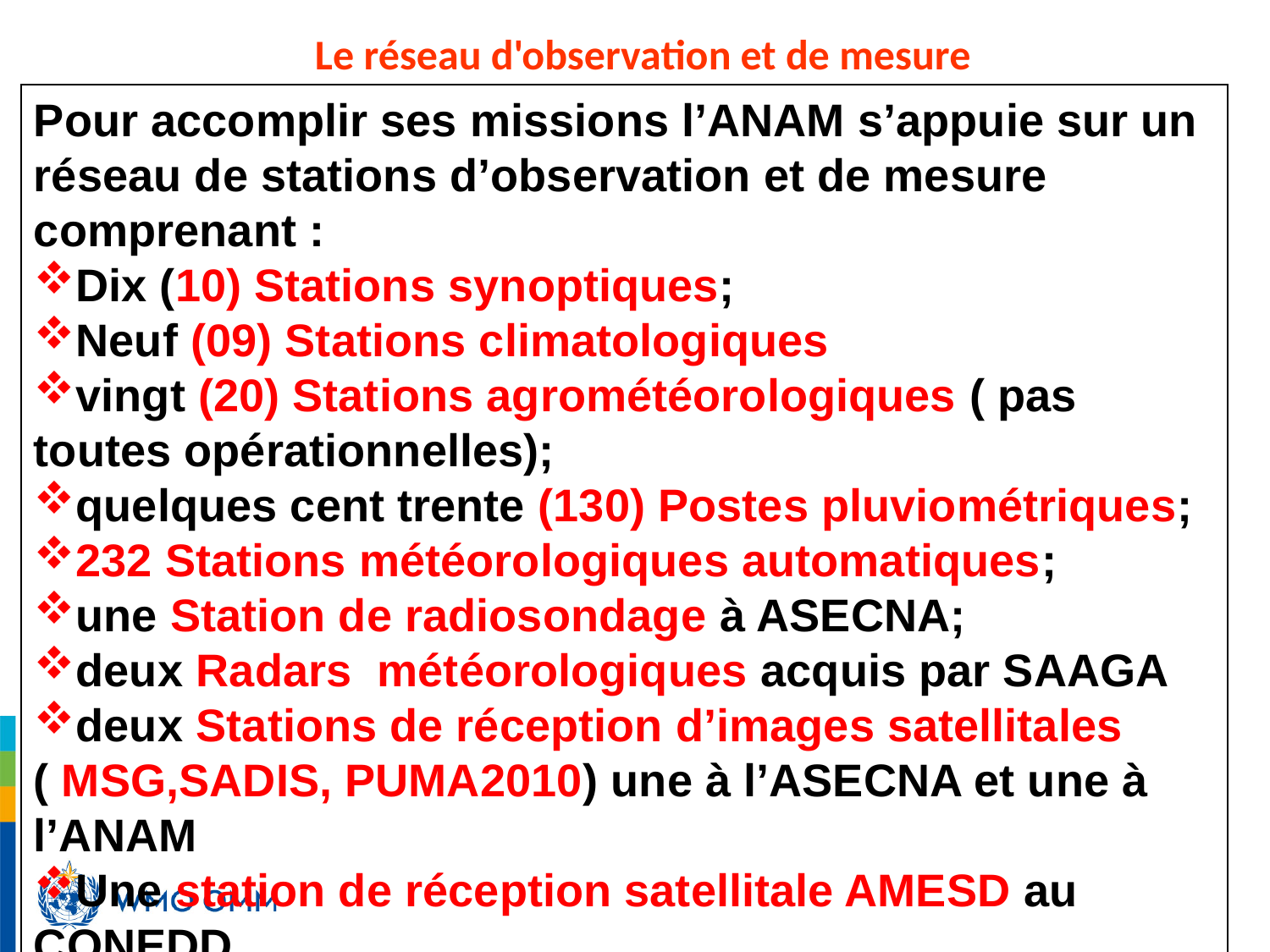

Le réseau d'observation et de mesure

Pour accomplir ses missions l’ANAM s’appuie sur un réseau de stations d’observation et de mesure  comprenant :
Dix (10) Stations synoptiques;
Neuf (09) Stations climatologiques
vingt (20) Stations agrométéorologiques ( pas toutes opérationnelles);
quelques cent trente (130) Postes pluviométriques;
232 Stations météorologiques automatiques;
une Station de radiosondage à ASECNA;
deux Radars  météorologiques acquis par SAAGA
deux Stations de réception d’images satellitales ( MSG,SADIS, PUMA2010) une à l’ASECNA et une à l’ANAM
Une station de réception satellitale AMESD au CONEDD